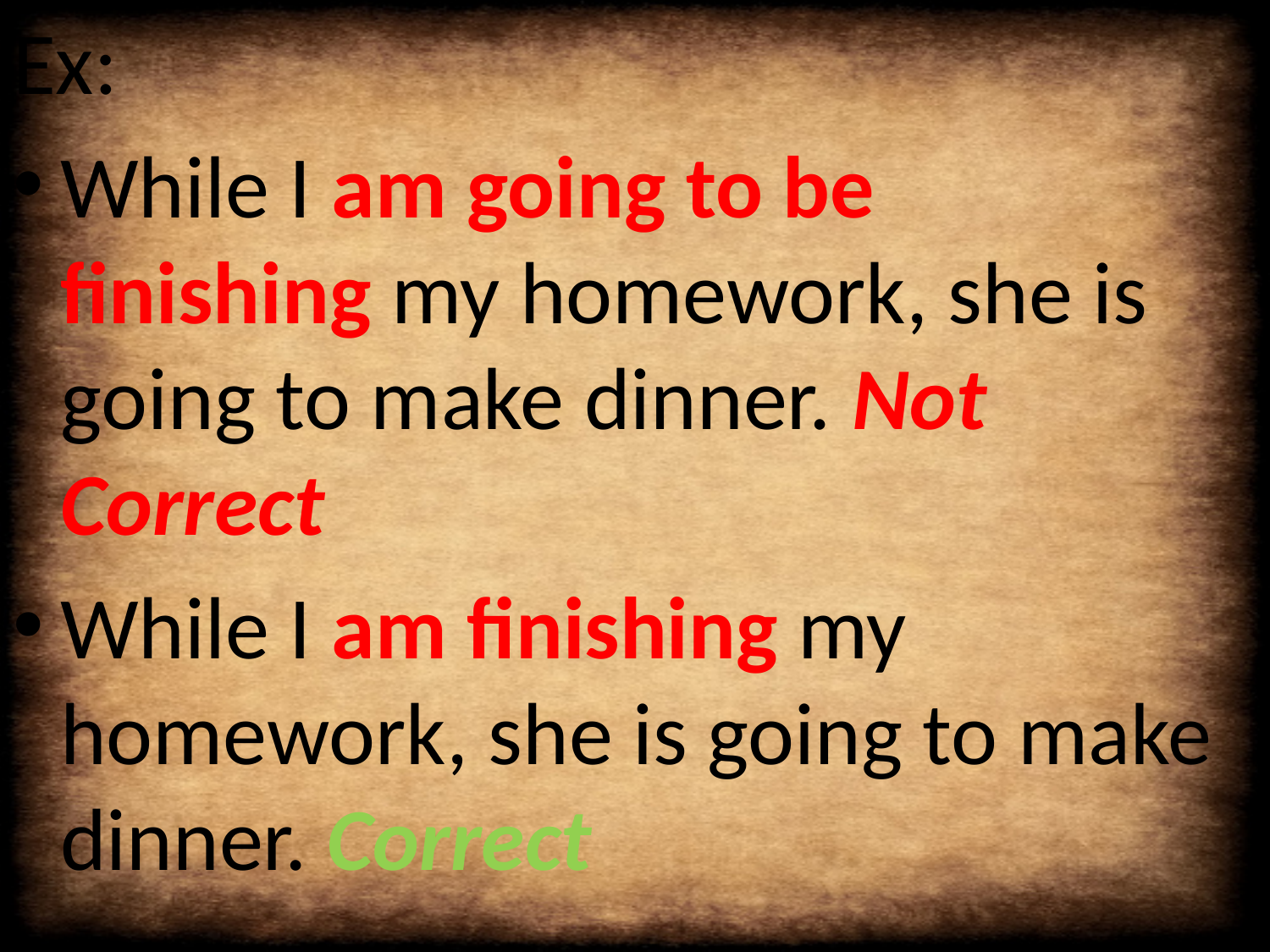

Ex:
While I am going to be finishing my homework, she is going to make dinner. Not Correct
While I am finishing my homework, she is going to make dinner. Correct